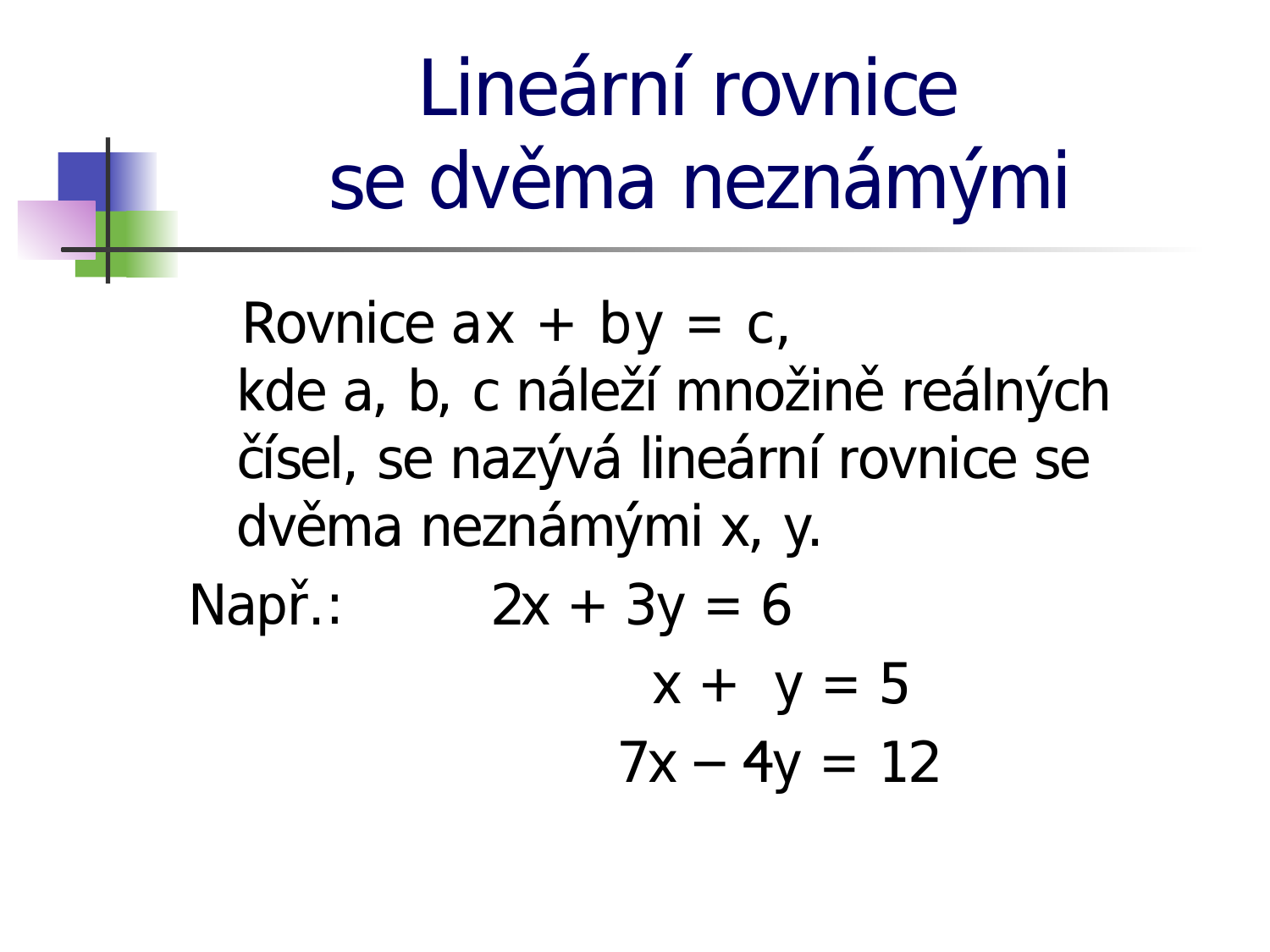

# Lineární rovnice se dvěma neznámými
   Rovnice ax + by = c,
kde a, b, c náleží množině reálných čísel, se nazývá lineární rovnice se dvěma neznámými x, y.
Např.:		2x + 3y = 6
				  x +  y = 5
				7x – 4y = 12